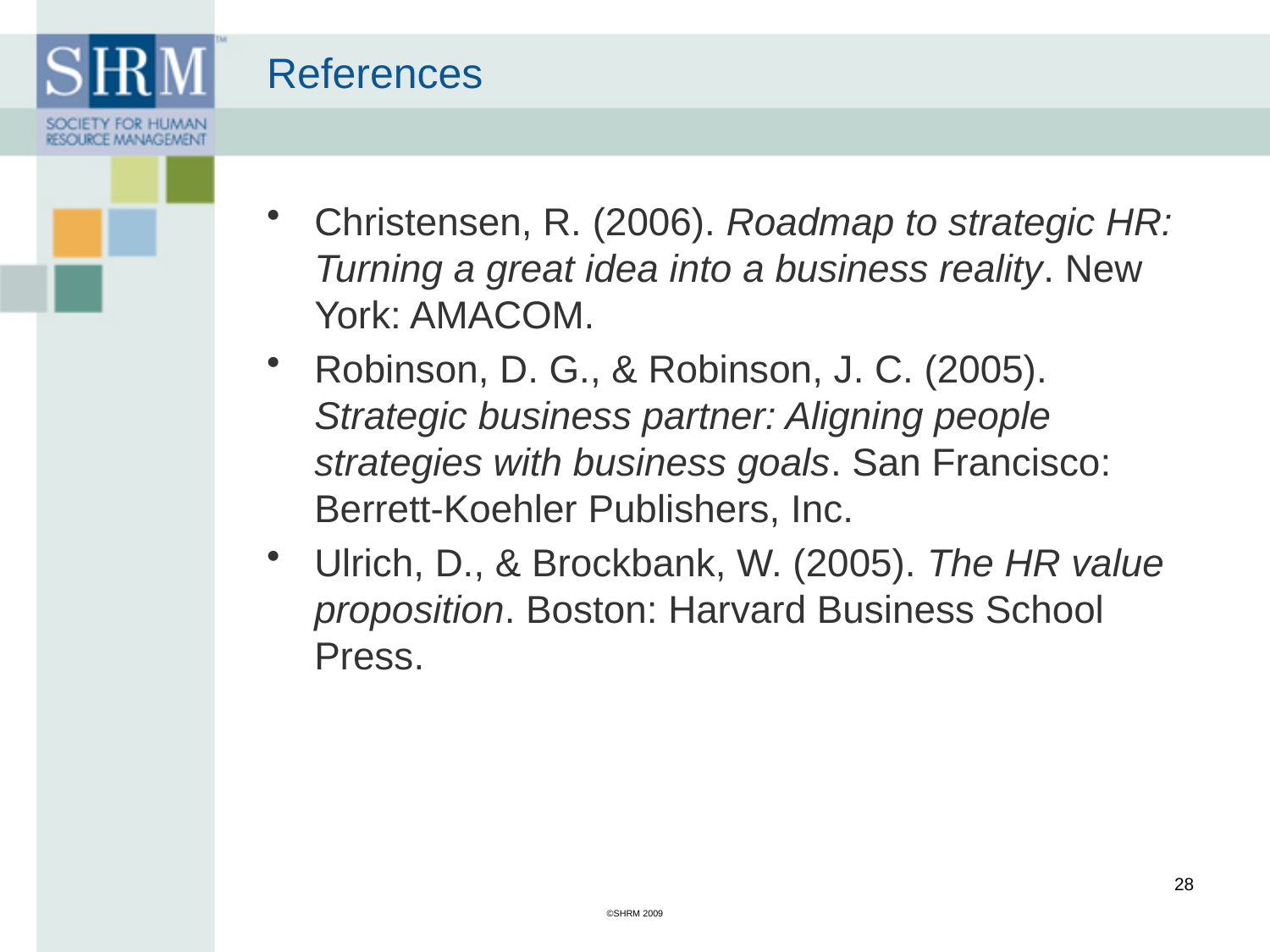

# References
Christensen, R. (2006). Roadmap to strategic HR: Turning a great idea into a business reality. New York: AMACOM.
Robinson, D. G., & Robinson, J. C. (2005). Strategic business partner: Aligning people strategies with business goals. San Francisco: Berrett-Koehler Publishers, Inc.
Ulrich, D., & Brockbank, W. (2005). The HR value proposition. Boston: Harvard Business School Press.
28
©SHRM 2009